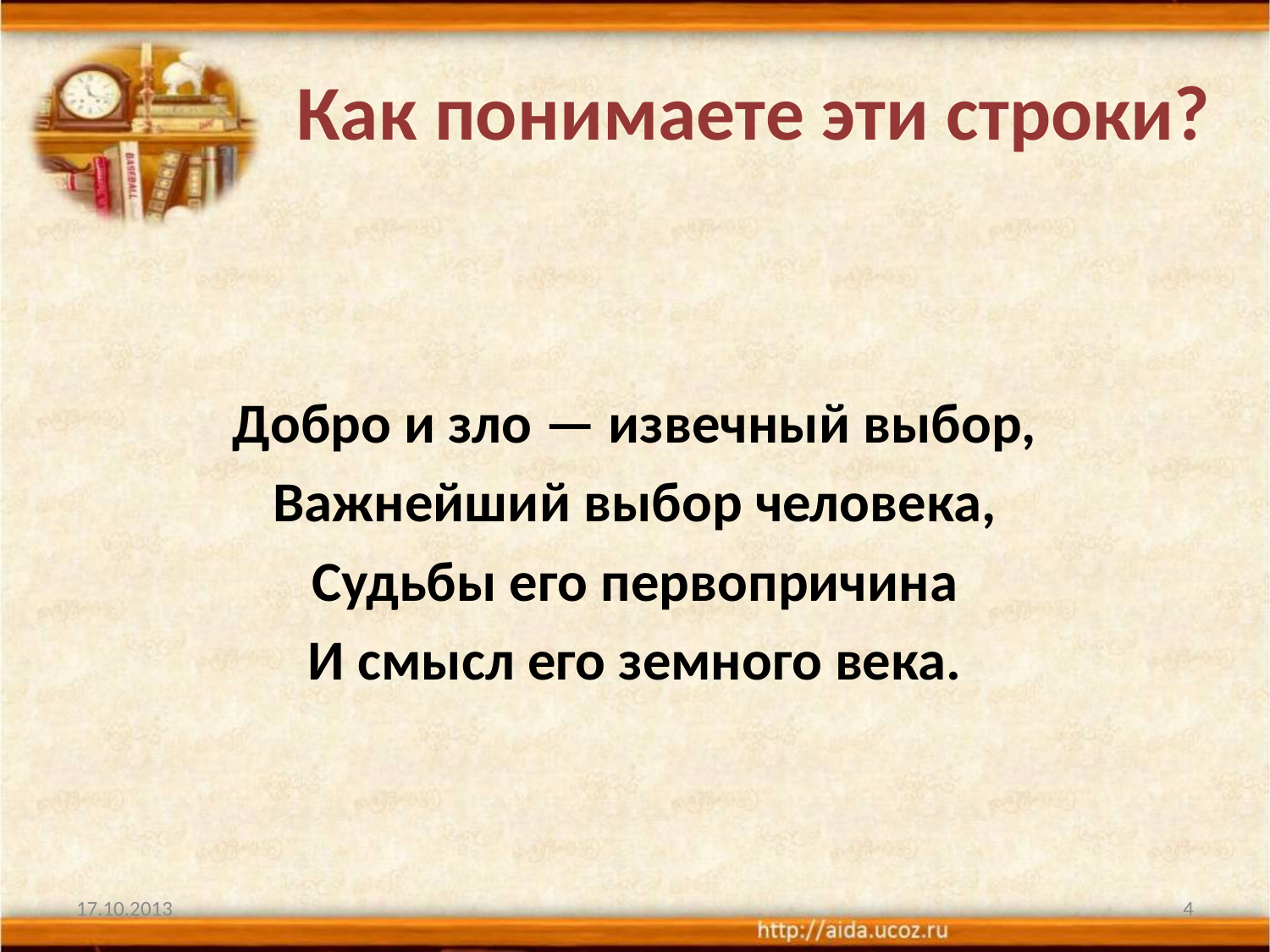

# Как понимаете эти строки?

Добро и зло — извечный выбор,
Важнейший выбор человека,
Судьбы его первопричина
И смысл его земного века.

17.10.2013
4